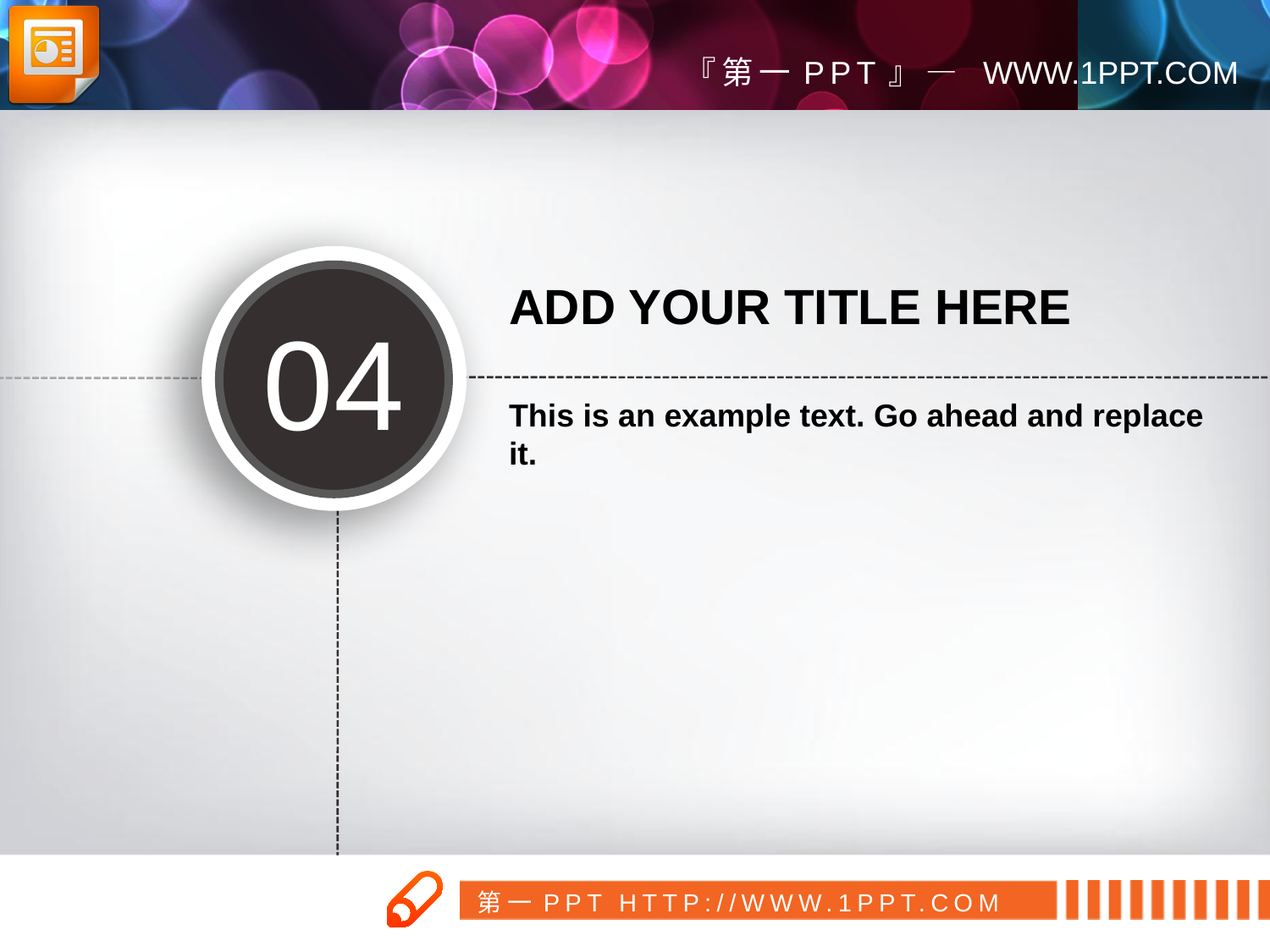

ADD YOUR TITLE HERE
04
This is an example text. Go ahead and replace it.